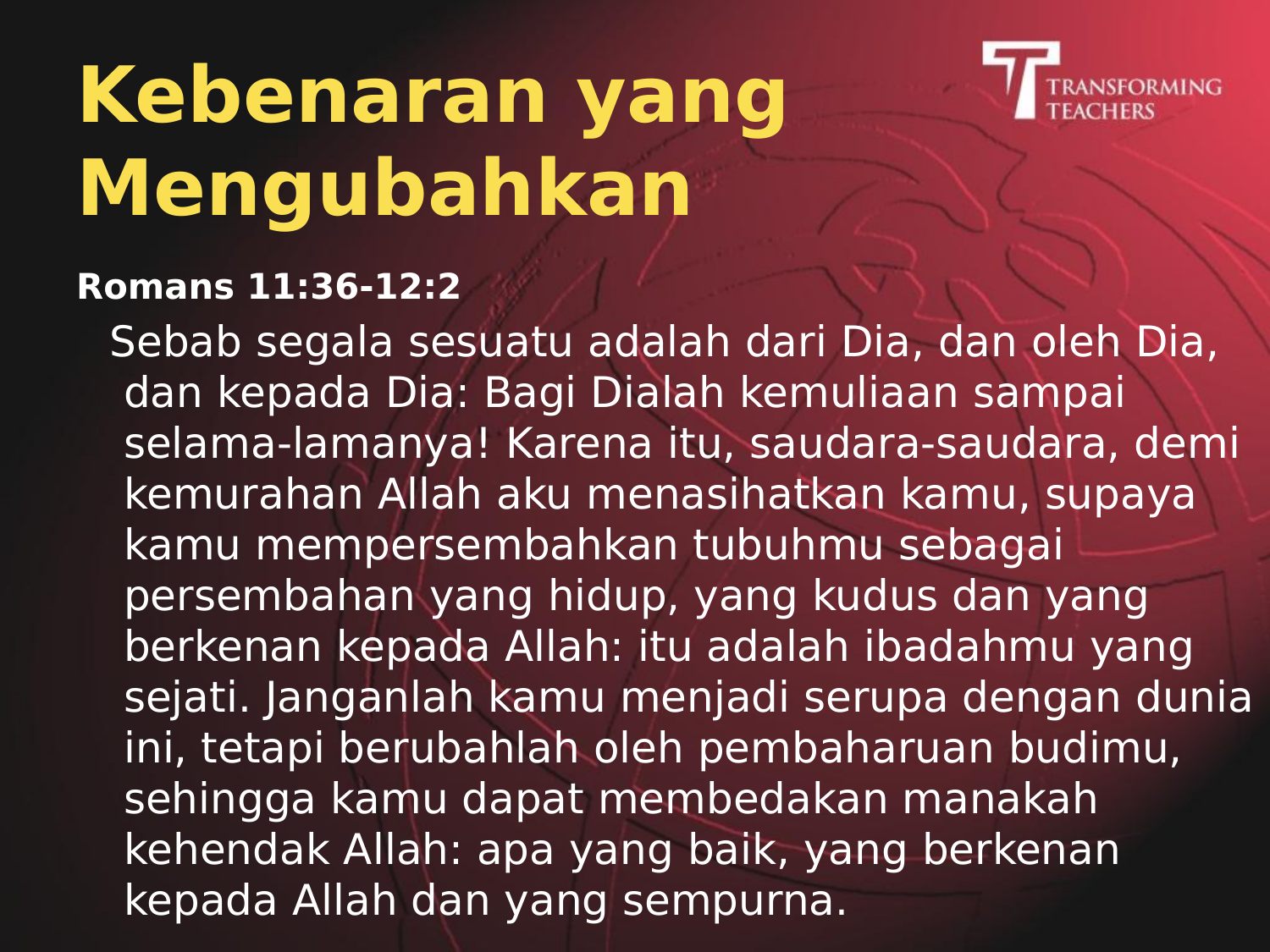

# Kebenaran yang Mengubahkan
Romans 11:36-12:2
   Sebab segala sesuatu adalah dari Dia, dan oleh Dia, dan kepada Dia: Bagi Dialah kemuliaan sampai selama-lamanya! Karena itu, saudara-saudara, demi kemurahan Allah aku menasihatkan kamu, supaya kamu mempersembahkan tubuhmu sebagai persembahan yang hidup, yang kudus dan yang berkenan kepada Allah: itu adalah ibadahmu yang sejati. Janganlah kamu menjadi serupa dengan dunia ini, tetapi berubahlah oleh pembaharuan budimu, sehingga kamu dapat membedakan manakah kehendak Allah: apa yang baik, yang berkenan kepada Allah dan yang sempurna.